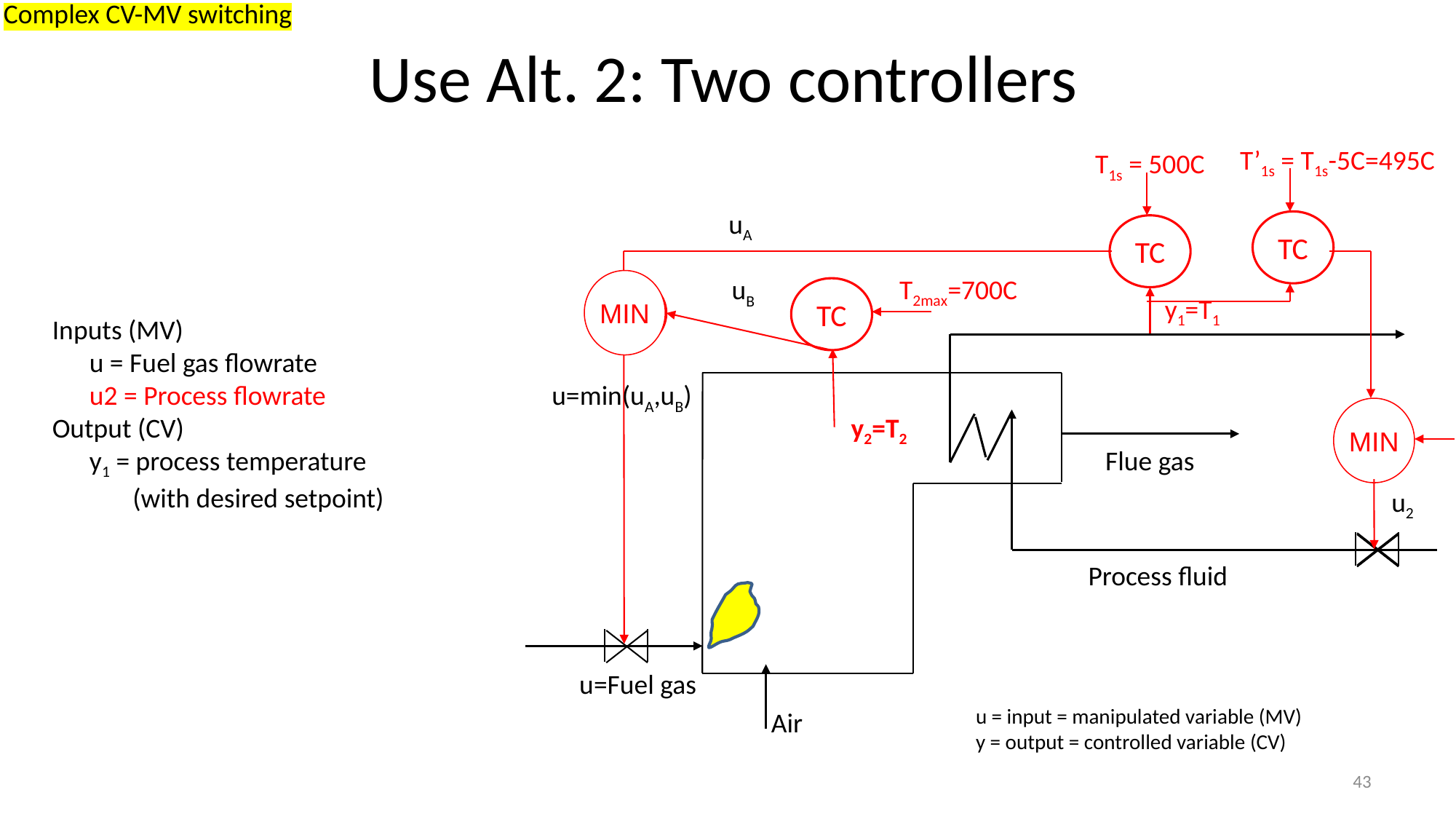

Complex CV-MV switching
# Use Alt. 2: Two controllers
T’1s = T1s-5C=495C
T1s = 500C
uA
TC
TC
T2max=700C
uB
MIN
LS
TC
y1=T1
Inputs (MV)
      u = Fuel gas flowrate
      u2 = Process flowrate
Output (CV)
      y1 = process temperature
             (with desired setpoint)

u=min(uA,uB)
MIN
y2=T2
Flue gas
u2
Process fluid

u=Fuel gas
u = input = manipulated variable (MV)
y = output = controlled variable (CV)
Air
43